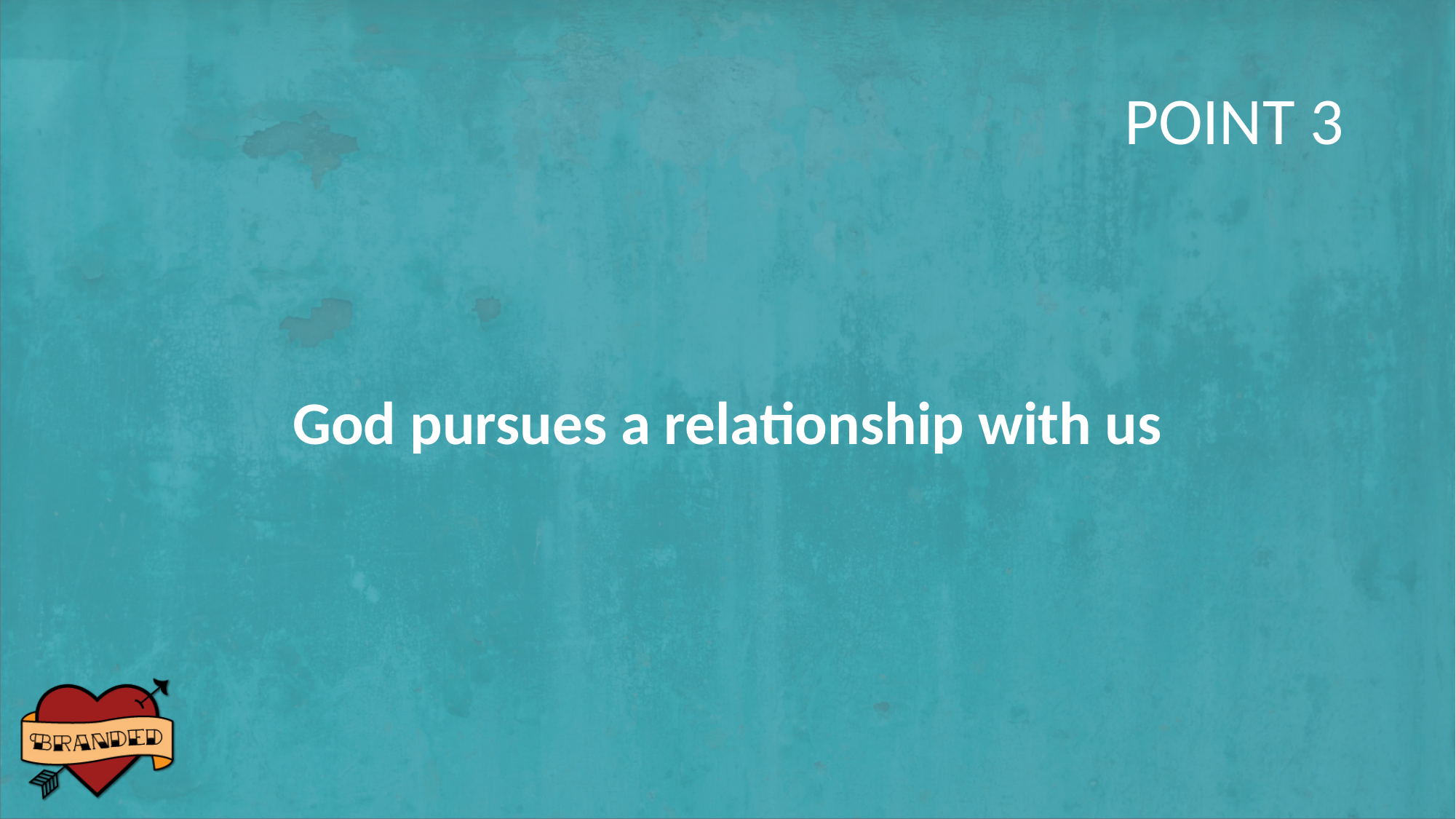

# POINT 3

God pursues a relationship with us